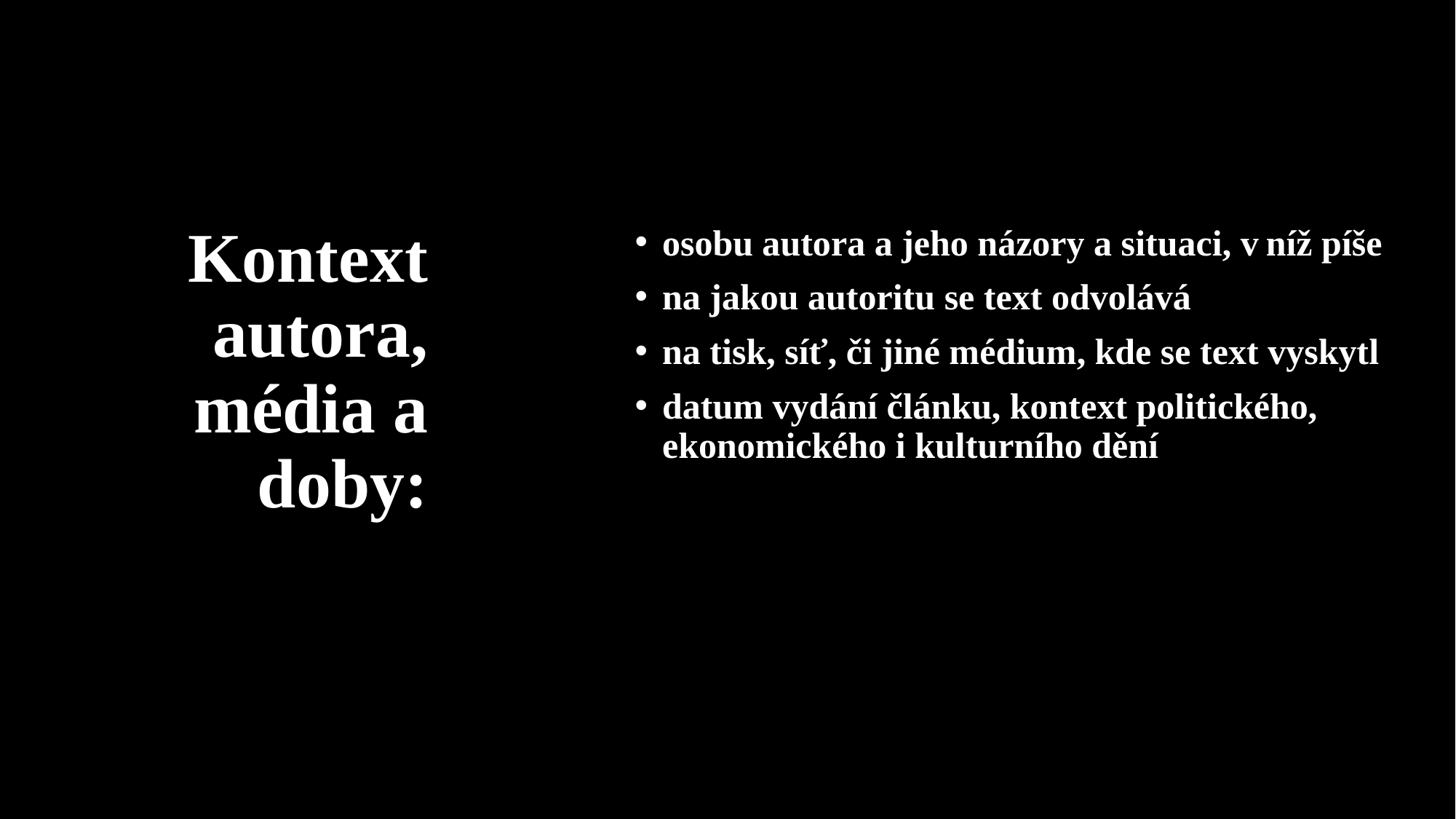

# Kontext autora, média a doby:
osobu autora a jeho názory a situaci, v níž píše
na jakou autoritu se text odvolává
na tisk, síť, či jiné médium, kde se text vyskytl
datum vydání článku, kontext politického, ekonomického i kulturního dění